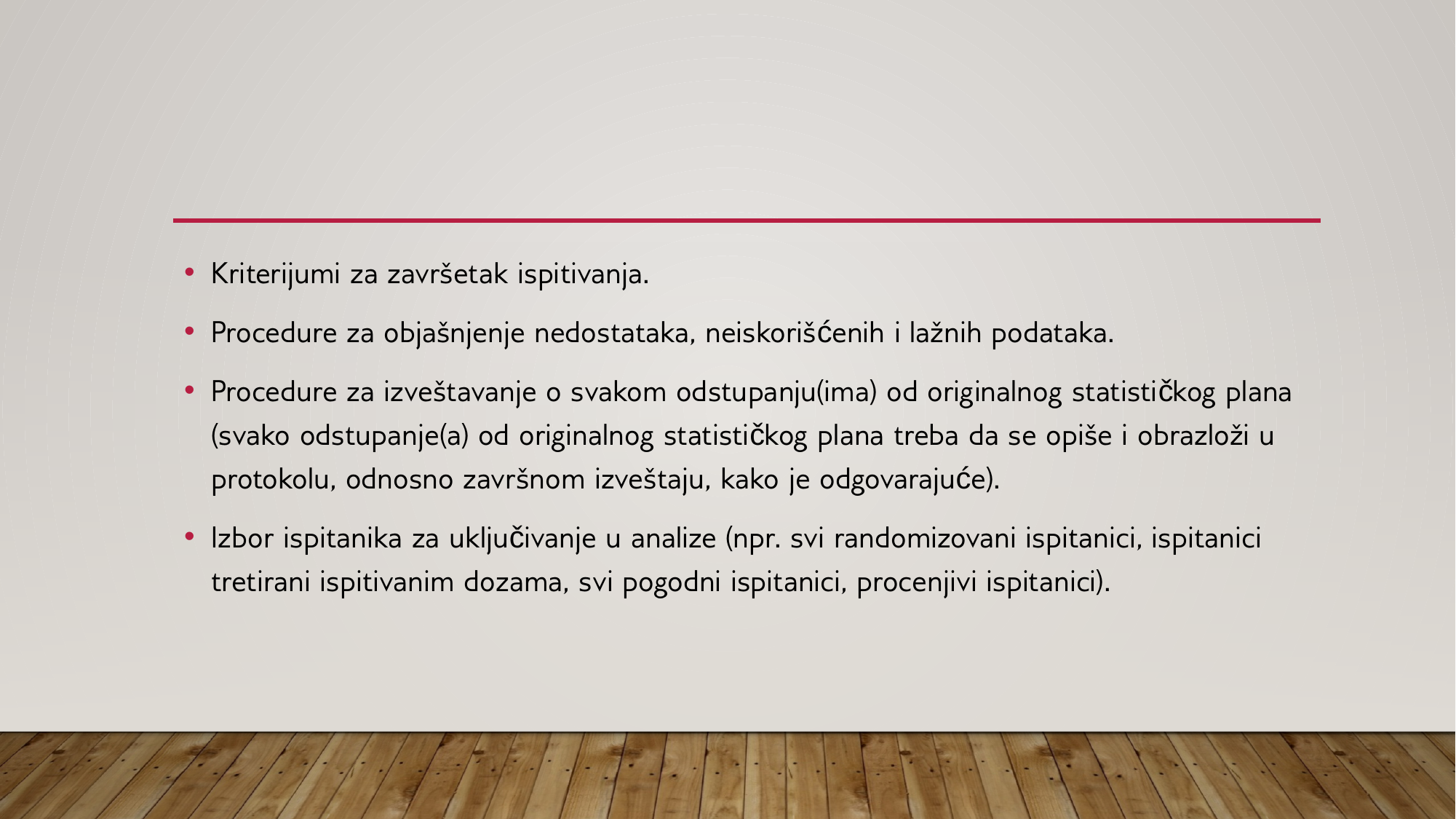

#
Kriterijumi za završetak ispitivanja.
Procedure za objašnjenje nedostataka, neiskorišćenih i lažnih podataka.
Procedure za izveštavanje o svakom odstupanju(ima) od originalnog statističkog plana (svako odstupanje(a) od originalnog statističkog plana treba da se opiše i obrazloži u protokolu, odnosno završnom izveštaju, kako je odgovarajuće).
Izbor ispitanika za uključivanje u analize (npr. svi randomizovani ispitanici, ispitanici tretirani ispitivanim dozama, svi pogodni ispitanici, procenjivi ispitanici).